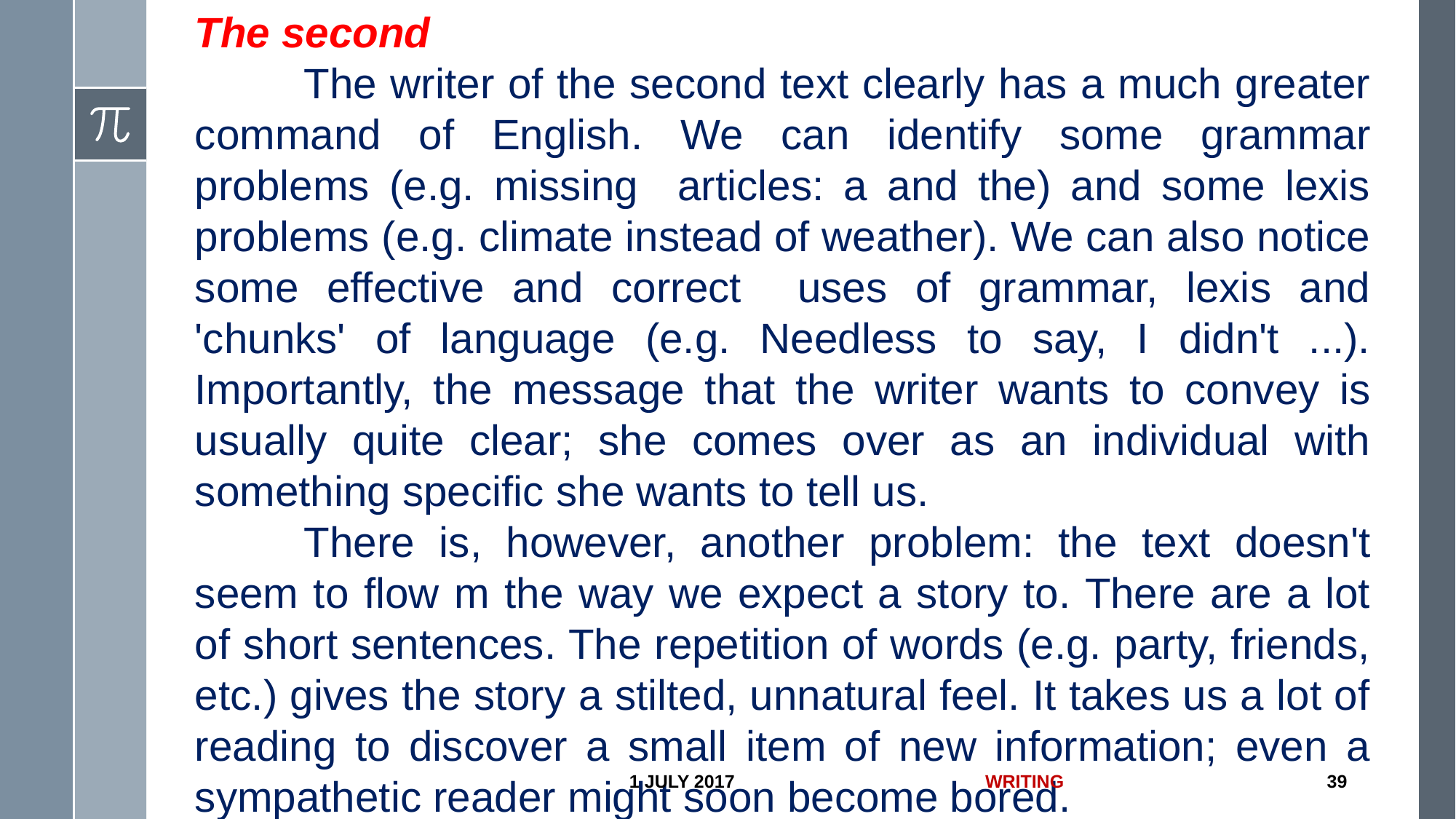

The second
	The writer of the second text clearly has a much greater command of English. We can identify some grammar problems (e.g. missing  articles: a and the) and some lexis problems (e.g. climate instead of weather). We can also notice some effective and correct  uses of grammar, lexis and 'chunks' of language (e.g. Needless to say, I didn't ...). Importantly, the message that the writer wants to convey is usually quite clear; she comes over as an individual with something specific she wants to tell us.
	There is, however, another problem: the text doesn't seem to flow m the way we expect a story to. There are a lot of short sentences. The repetition of words (e.g. party, friends, etc.) gives the story a stilted, unnatural feel. It takes us a lot of reading to discover a small item of new information; even a sympathetic reader might soon become bored.
1 July 2017
Writing
39